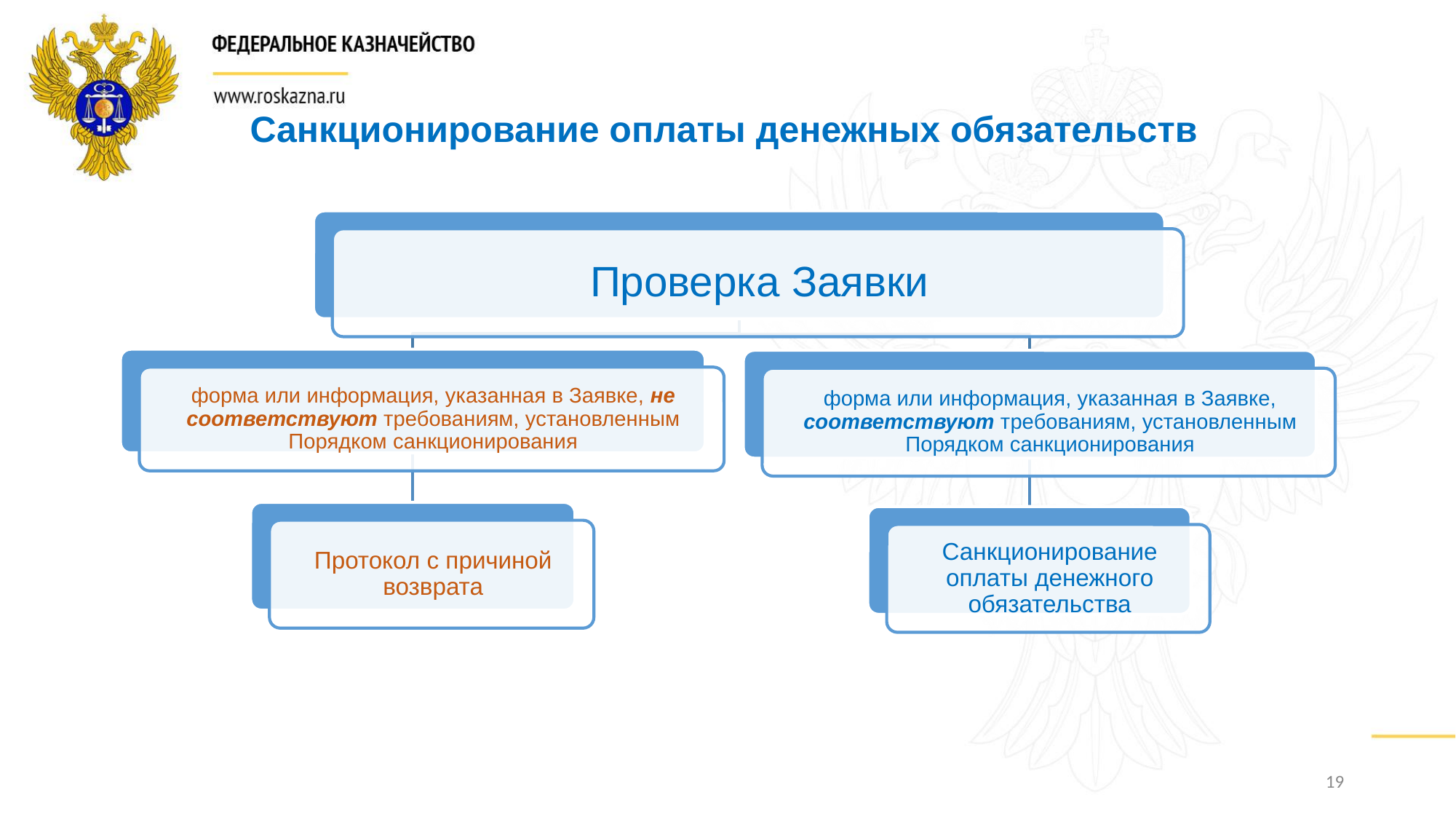

# Санкционирование оплаты денежных обязательств
Проверка Заявки
форма или информация, указанная в Заявке, не соответствуют требованиям, установленным Порядком санкционирования
Протокол с причиной возврата
форма или информация, указанная в Заявке, соответствуют требованиям, установленным Порядком санкционирования
Санкционирование оплаты денежного обязательства

19